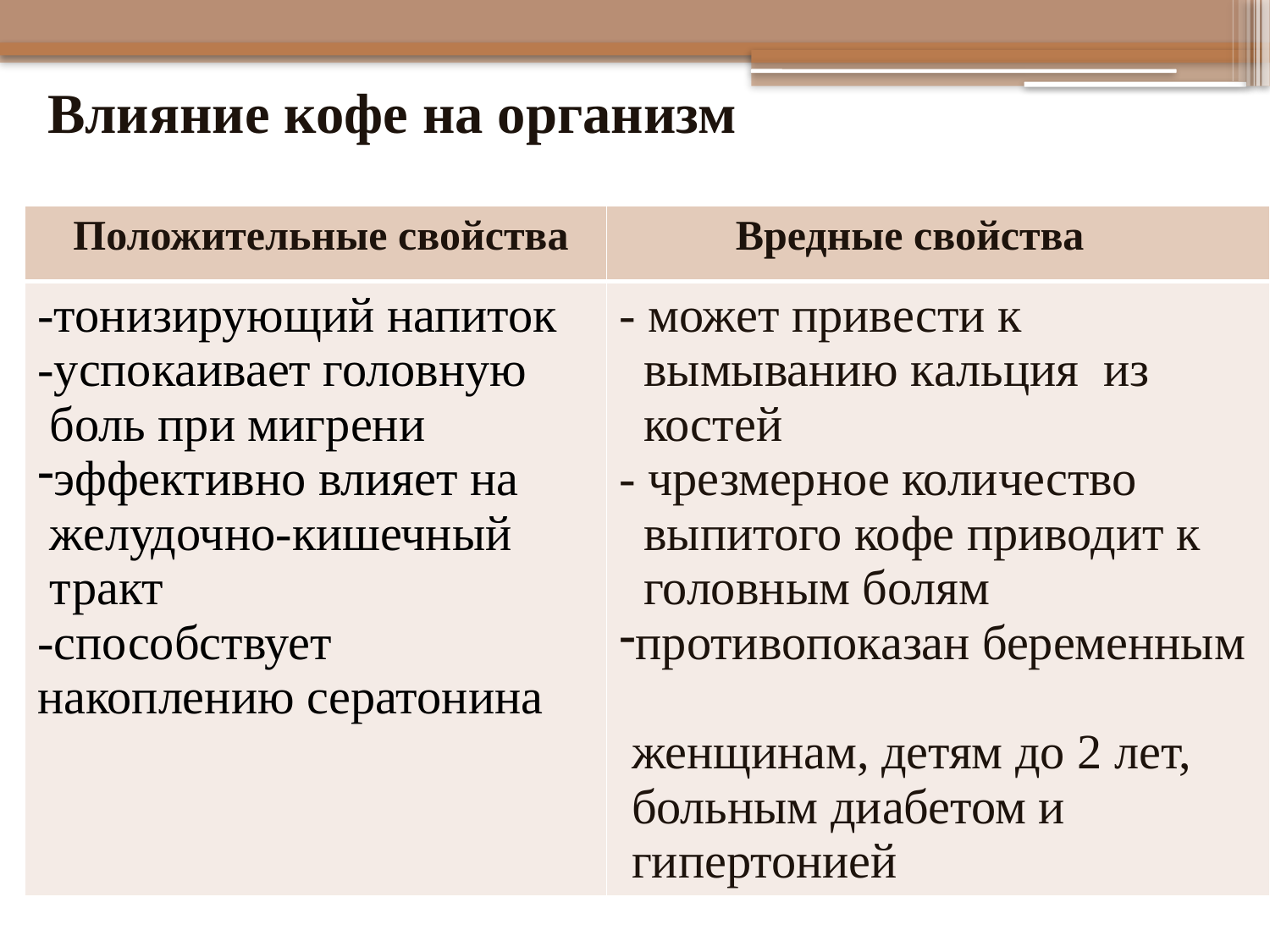

# Влияние кофе на организм
| Положительные свойства | Вредные свойства |
| --- | --- |
| -тонизирующий напиток -успокаивает головную боль при мигрени эффективно влияет на желудочно-кишечный тракт -способствует накоплению сератонина | - может привести к вымыванию кальция из костей - чрезмерное количество выпитого кофе приводит к головным болям противопоказан беременным женщинам, детям до 2 лет, больным диабетом и гипертонией |